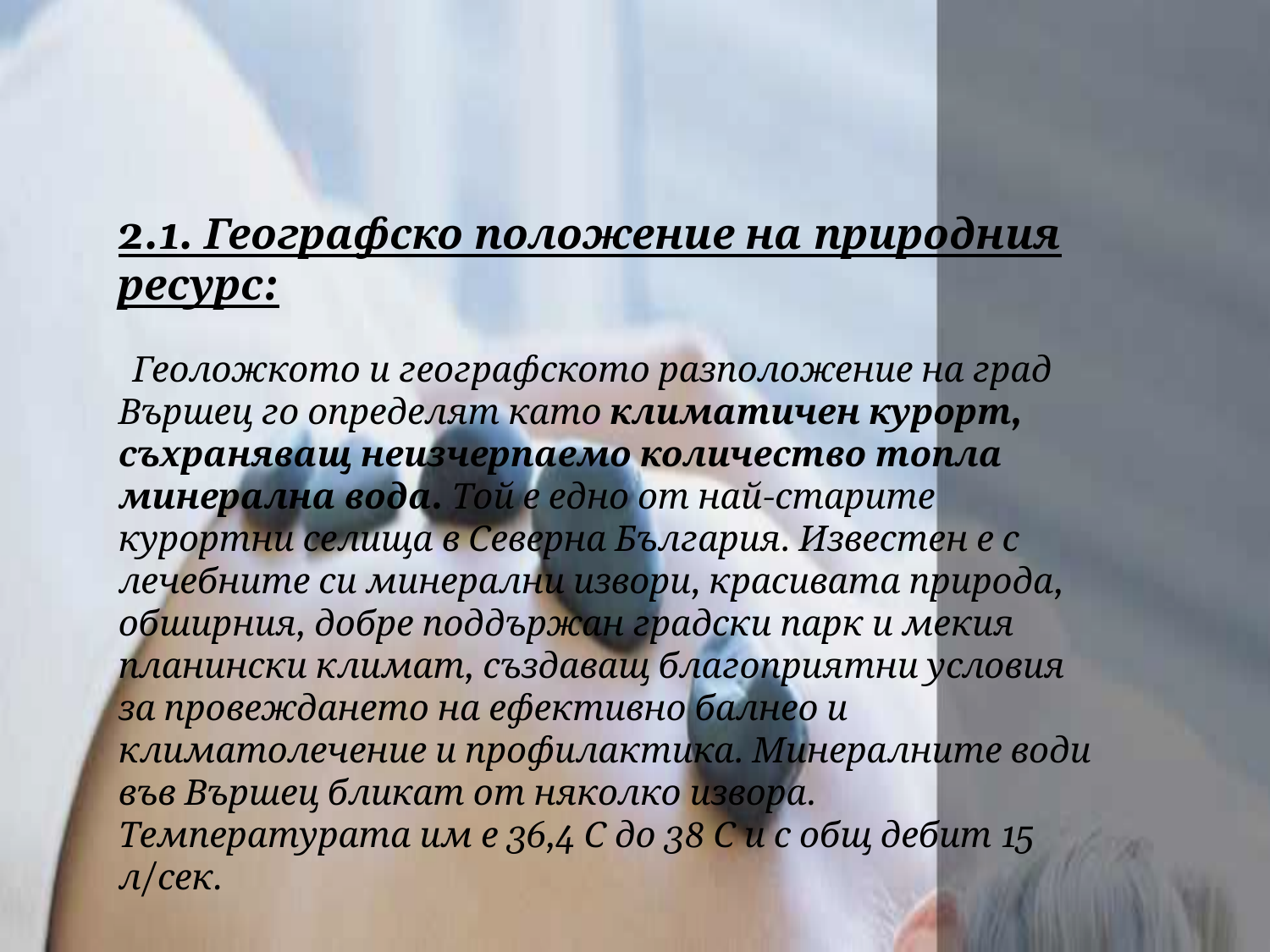

2.1. Географско положение на природния ресурс:
  Геоложкото и географското разположение на град Вършец го определят като климатичен курорт, съхраняващ неизчерпаемо количество топла минерална вода. Той е едно от най-старите курортни селища в Северна България. Известен е с лечебните си минерални извори, красивата природа, обширния, добре поддържан градски парк и мекия планински климат, създаващ благоприятни условия за провеждането на ефективно балнео и климатолечение и профилактика. Минералните води във Вършец бликат от няколко извора.
Температурата им е 36,4 С до 38 С и с общ дебит 15 л/сек.